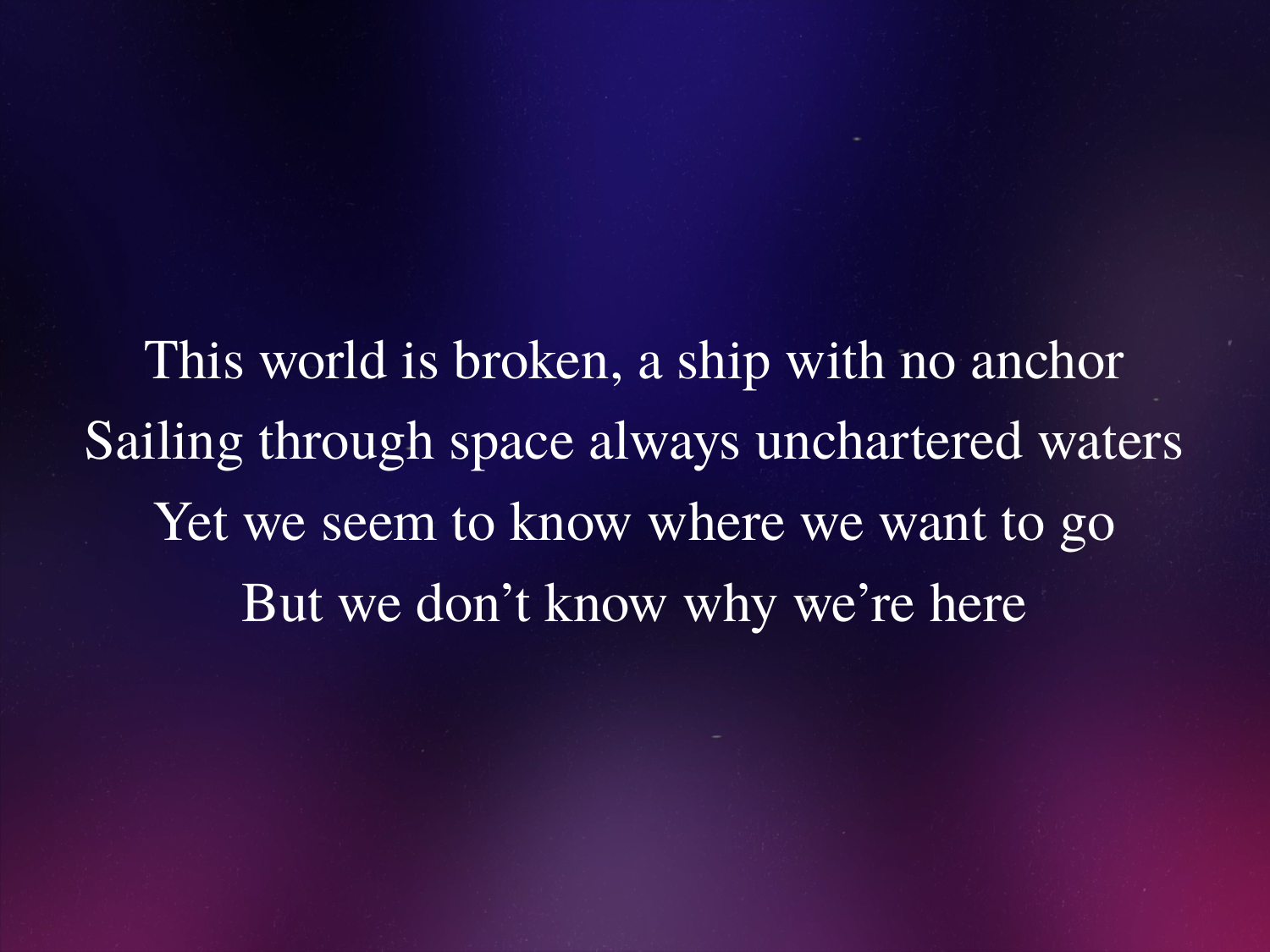

# This world is broken, a ship with no anchor Sailing through space always unchartered waters Yet we seem to know where we want to go But we don’t know why we’re here